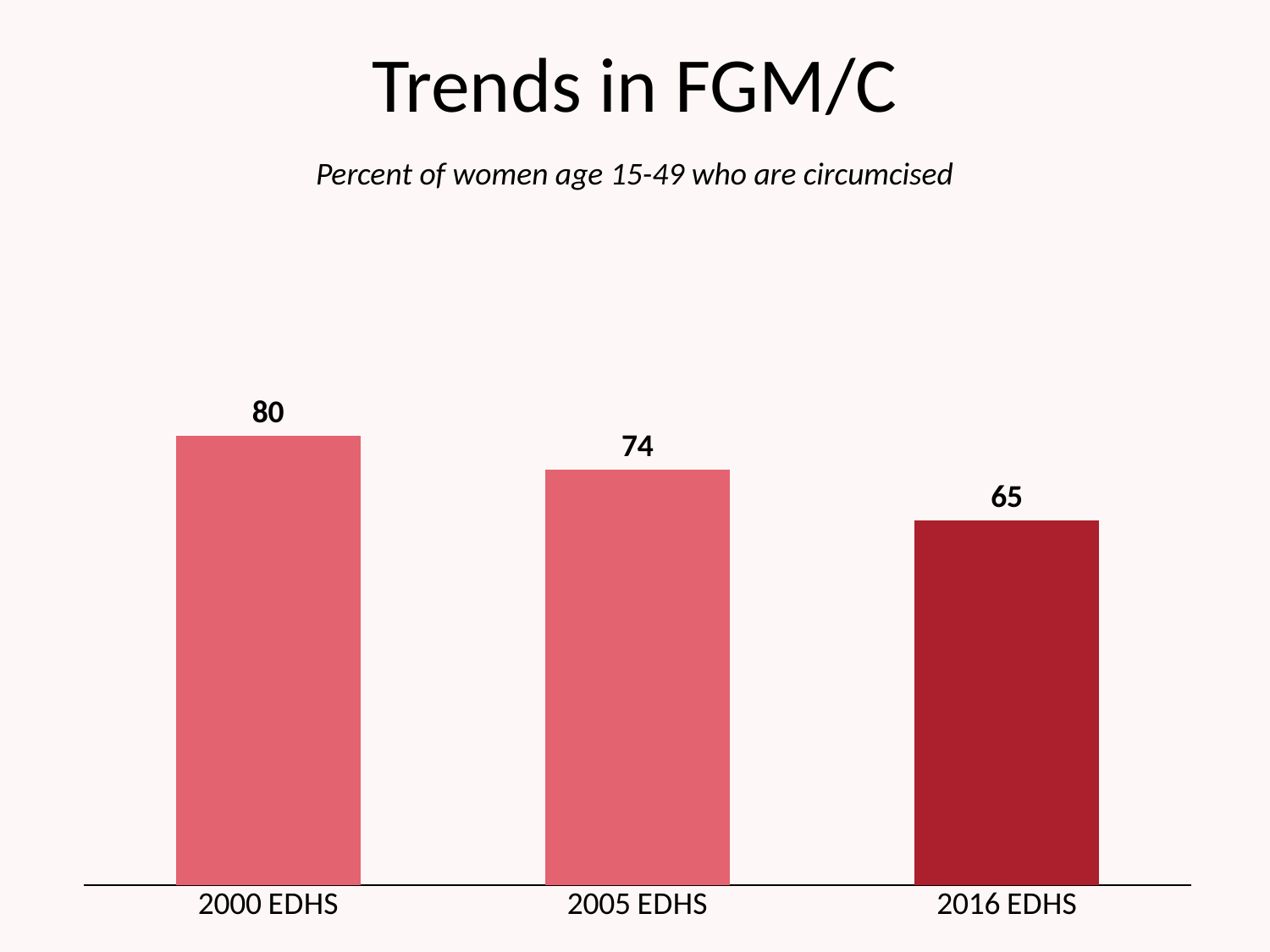

# Trends in FGM/C
Percent of women age 15-49 who are circumcised

### Chart

| Category | Series 1 |
|---|---|
| 2000 EDHS | 80.0 |
| 2005 EDHS | 74.0 |
| 2016 EDHS | 65.0 |